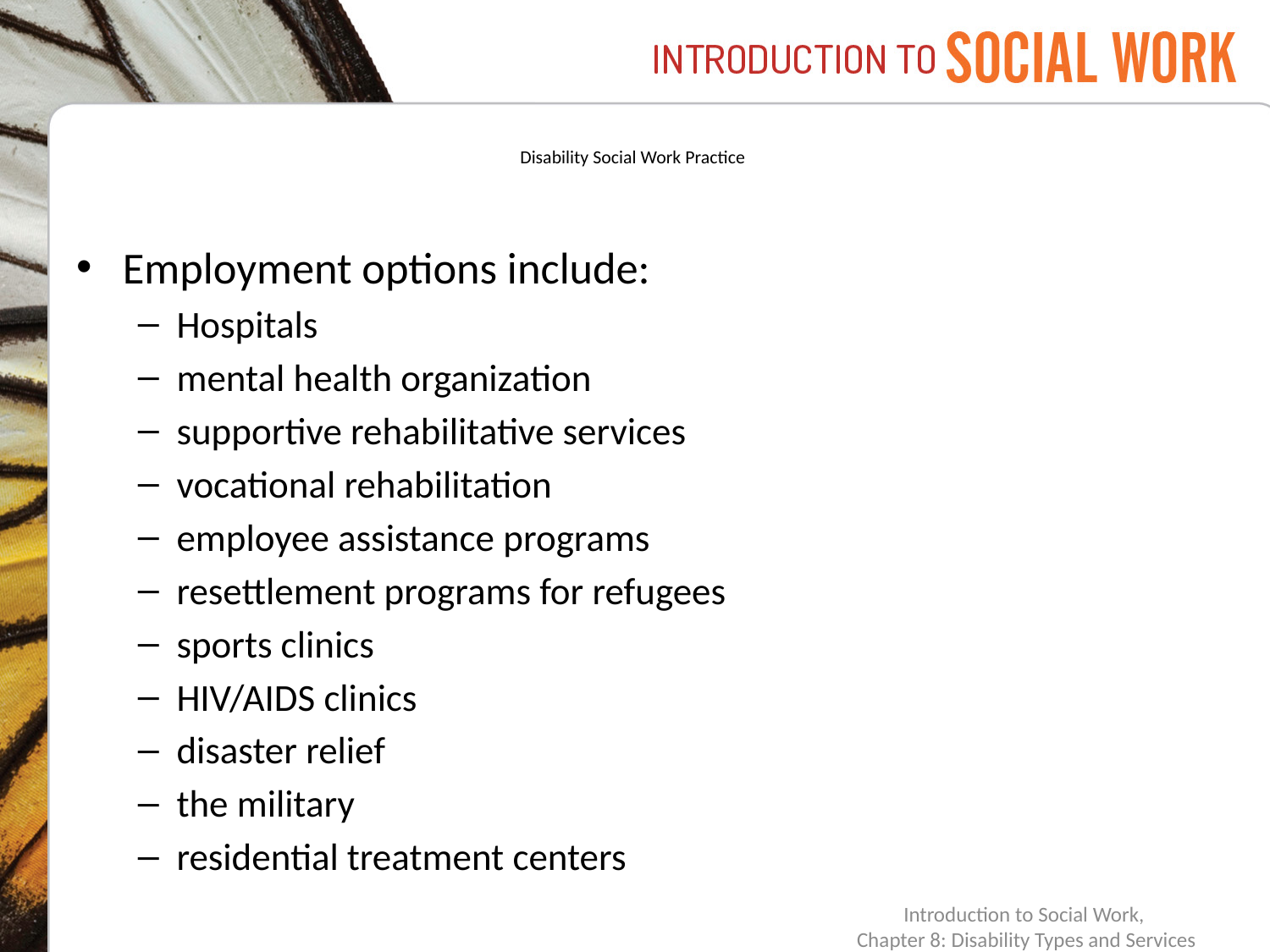

# Disability Social Work Practice
Employment options include:
Hospitals
mental health organization
supportive rehabilitative services
vocational rehabilitation
employee assistance programs
resettlement programs for refugees
sports clinics
HIV/AIDS clinics
disaster relief
the military
residential treatment centers

Introduction to Social Work,
Chapter 8: Disability Types and Services